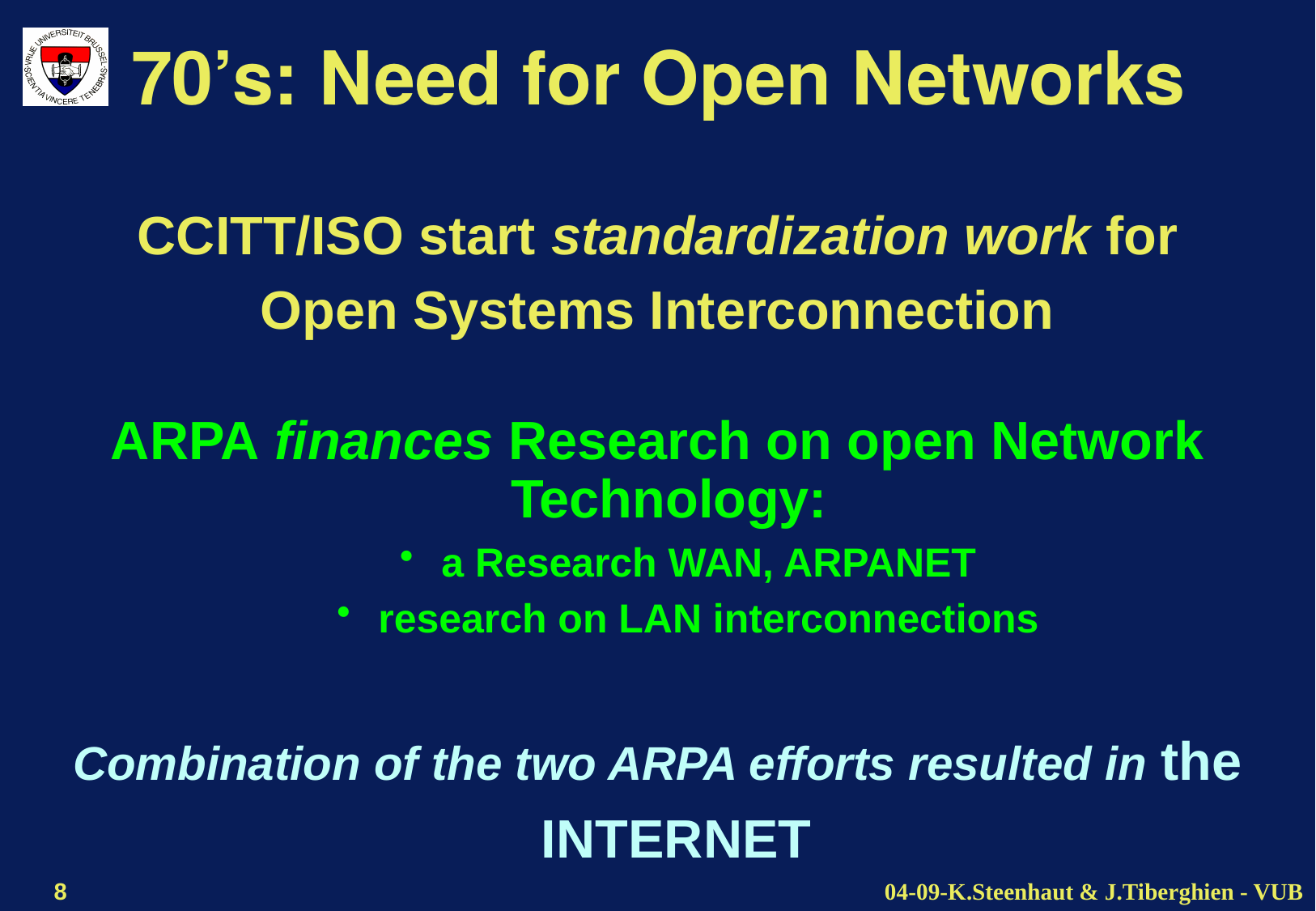

# 70’s: Need for Open Networks
CCITT/ISO start standardization work for
Open Systems Interconnection

ARPA finances Research on open Network Technology:
 a Research WAN, ARPANET
 research on LAN interconnections

Combination of the two ARPA efforts resulted in the INTERNET
8